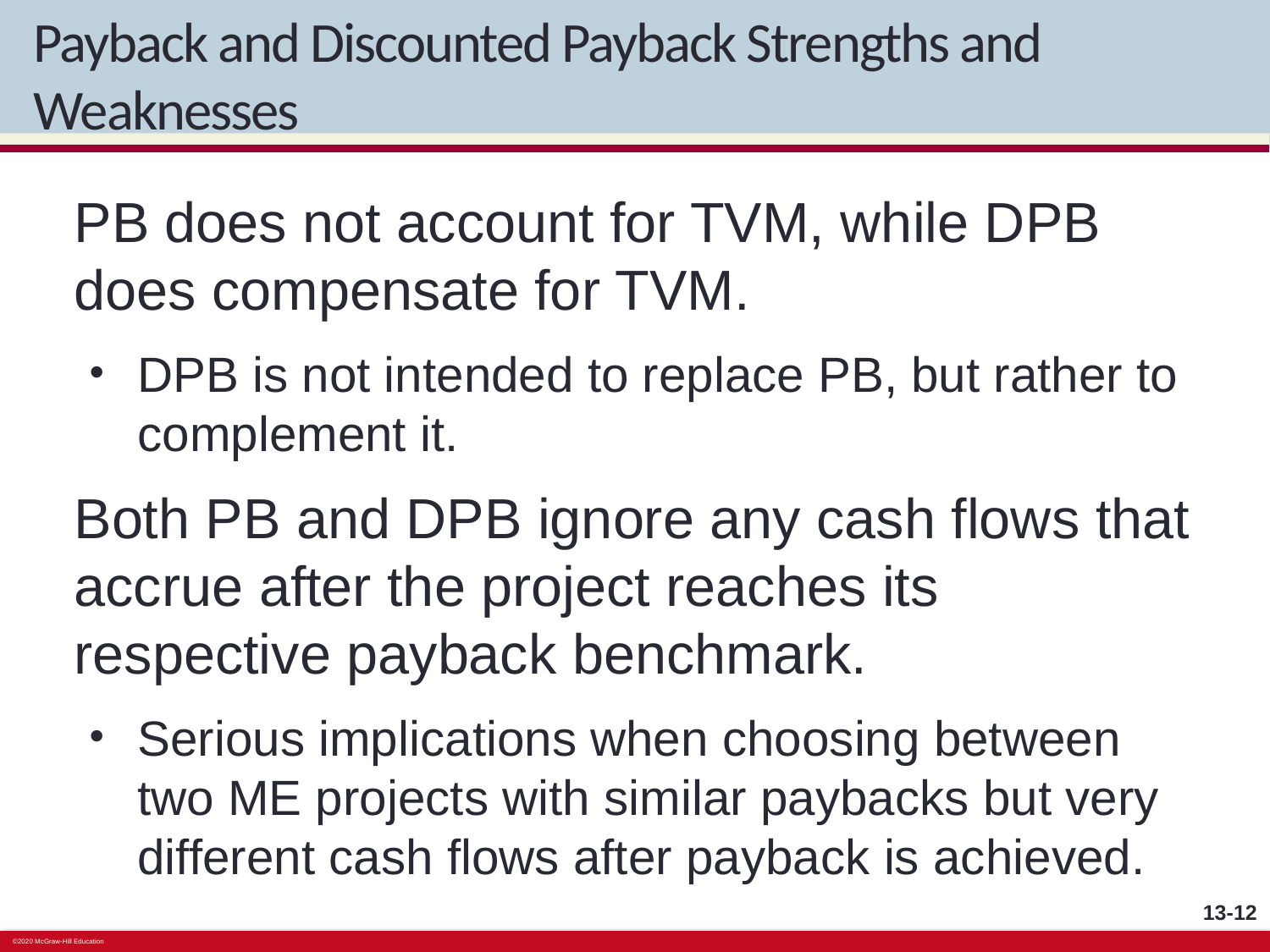

# Payback and Discounted Payback Strengths and Weaknesses
PB does not account for TVM, while DPB does compensate for TVM.
DPB is not intended to replace PB, but rather to complement it.
Both PB and DPB ignore any cash flows that accrue after the project reaches its respective payback benchmark.
Serious implications when choosing between two ME projects with similar paybacks but very different cash flows after payback is achieved.